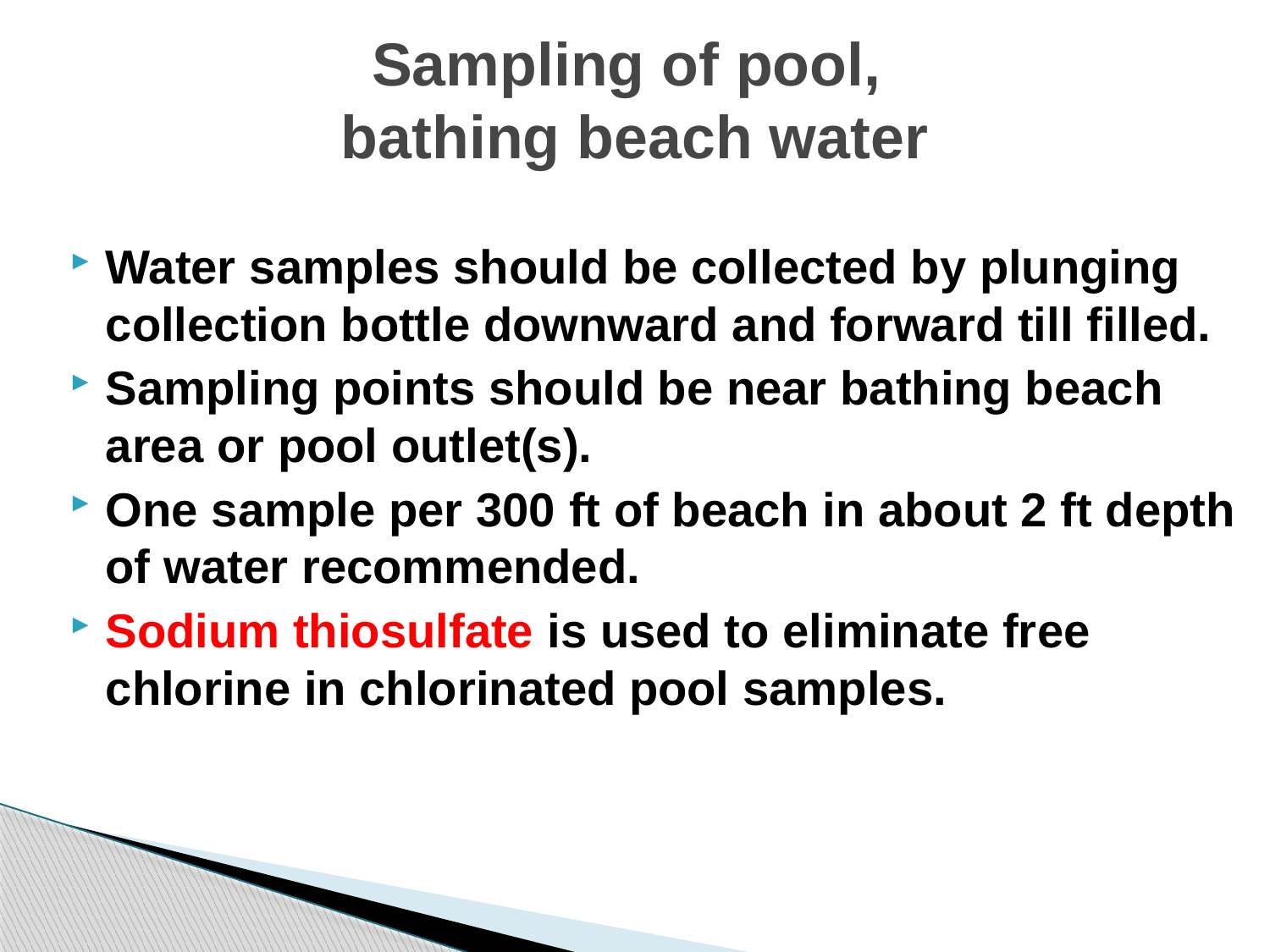

# Sampling of pool, bathing beach water
Water samples should be collected by plunging collection bottle downward and forward till filled.
Sampling points should be near bathing beach area or pool outlet(s).
One sample per 300 ft of beach in about 2 ft depth of water recommended.
Sodium thiosulfate is used to eliminate free chlorine in chlorinated pool samples.